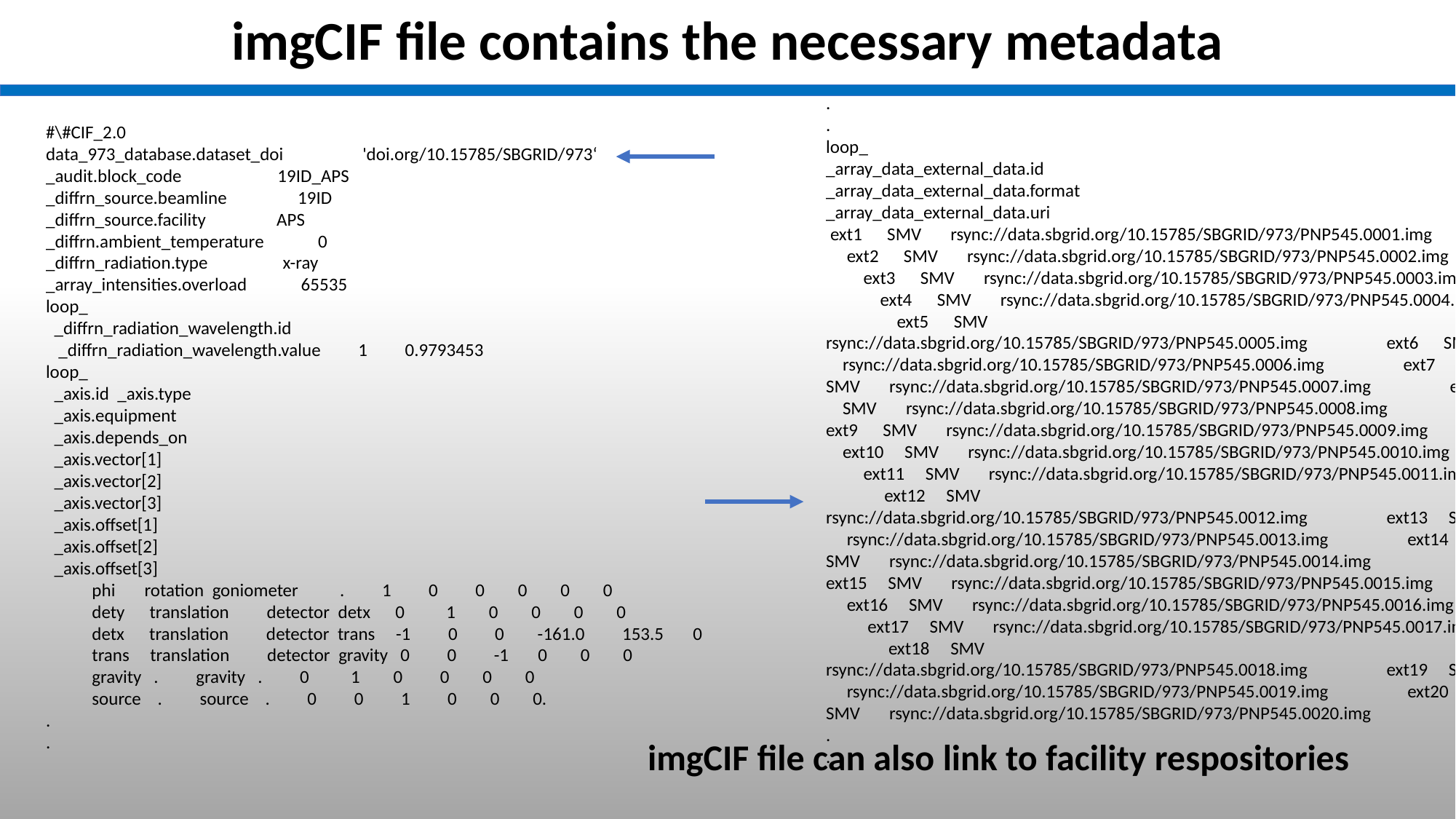

imgCIF file contains the necessary metadata

.
.
loop_
_array_data_external_data.id
_array_data_external_data.format
_array_data_external_data.uri
 ext1      SMV       rsync://data.sbgrid.org/10.15785/SBGRID/973/PNP545.0001.img                   ext2      SMV       rsync://data.sbgrid.org/10.15785/SBGRID/973/PNP545.0002.img                   ext3      SMV       rsync://data.sbgrid.org/10.15785/SBGRID/973/PNP545.0003.img                   ext4      SMV       rsync://data.sbgrid.org/10.15785/SBGRID/973/PNP545.0004.img                   ext5      SMV       rsync://data.sbgrid.org/10.15785/SBGRID/973/PNP545.0005.img                   ext6      SMV       rsync://data.sbgrid.org/10.15785/SBGRID/973/PNP545.0006.img                   ext7      SMV       rsync://data.sbgrid.org/10.15785/SBGRID/973/PNP545.0007.img                   ext8      SMV       rsync://data.sbgrid.org/10.15785/SBGRID/973/PNP545.0008.img                   ext9      SMV       rsync://data.sbgrid.org/10.15785/SBGRID/973/PNP545.0009.img                   ext10     SMV       rsync://data.sbgrid.org/10.15785/SBGRID/973/PNP545.0010.img                   ext11     SMV       rsync://data.sbgrid.org/10.15785/SBGRID/973/PNP545.0011.img                   ext12     SMV       rsync://data.sbgrid.org/10.15785/SBGRID/973/PNP545.0012.img                   ext13     SMV       rsync://data.sbgrid.org/10.15785/SBGRID/973/PNP545.0013.img                   ext14     SMV       rsync://data.sbgrid.org/10.15785/SBGRID/973/PNP545.0014.img                   ext15     SMV       rsync://data.sbgrid.org/10.15785/SBGRID/973/PNP545.0015.img                   ext16     SMV       rsync://data.sbgrid.org/10.15785/SBGRID/973/PNP545.0016.img                   ext17     SMV       rsync://data.sbgrid.org/10.15785/SBGRID/973/PNP545.0017.img                   ext18     SMV       rsync://data.sbgrid.org/10.15785/SBGRID/973/PNP545.0018.img                   ext19     SMV       rsync://data.sbgrid.org/10.15785/SBGRID/973/PNP545.0019.img                   ext20     SMV       rsync://data.sbgrid.org/10.15785/SBGRID/973/PNP545.0020.img
.
.
#\#CIF_2.0
data_973_database.dataset_doi                   'doi.org/10.15785/SBGRID/973‘
_audit.block_code                       19ID_APS
_diffrn_source.beamline                 19ID
_diffrn_source.facility                 APS
_diffrn.ambient_temperature             0
_diffrn_radiation.type                  x-ray
_array_intensities.overload             65535
loop_
  _diffrn_radiation_wavelength.id
   _diffrn_radiation_wavelength.value         1         0.9793453
loop_
  _axis.id  _axis.type
  _axis.equipment
  _axis.depends_on
  _axis.vector[1]
  _axis.vector[2]
  _axis.vector[3]
  _axis.offset[1]
  _axis.offset[2]
  _axis.offset[3]
           phi       rotation  goniometer          .         1         0         0        0        0        0
           dety      translation         detector  detx      0          1        0        0        0        0
           detx      translation         detector  trans     -1         0         0        -161.0         153.5       0
           trans     translation         detector  gravity   0         0         -1       0        0        0
           gravity   .         gravity   .         0          1        0         0        0        0
           source    .         source    .         0         0         1         0        0        0.
.
.
imgCIF file can also link to facility respositories